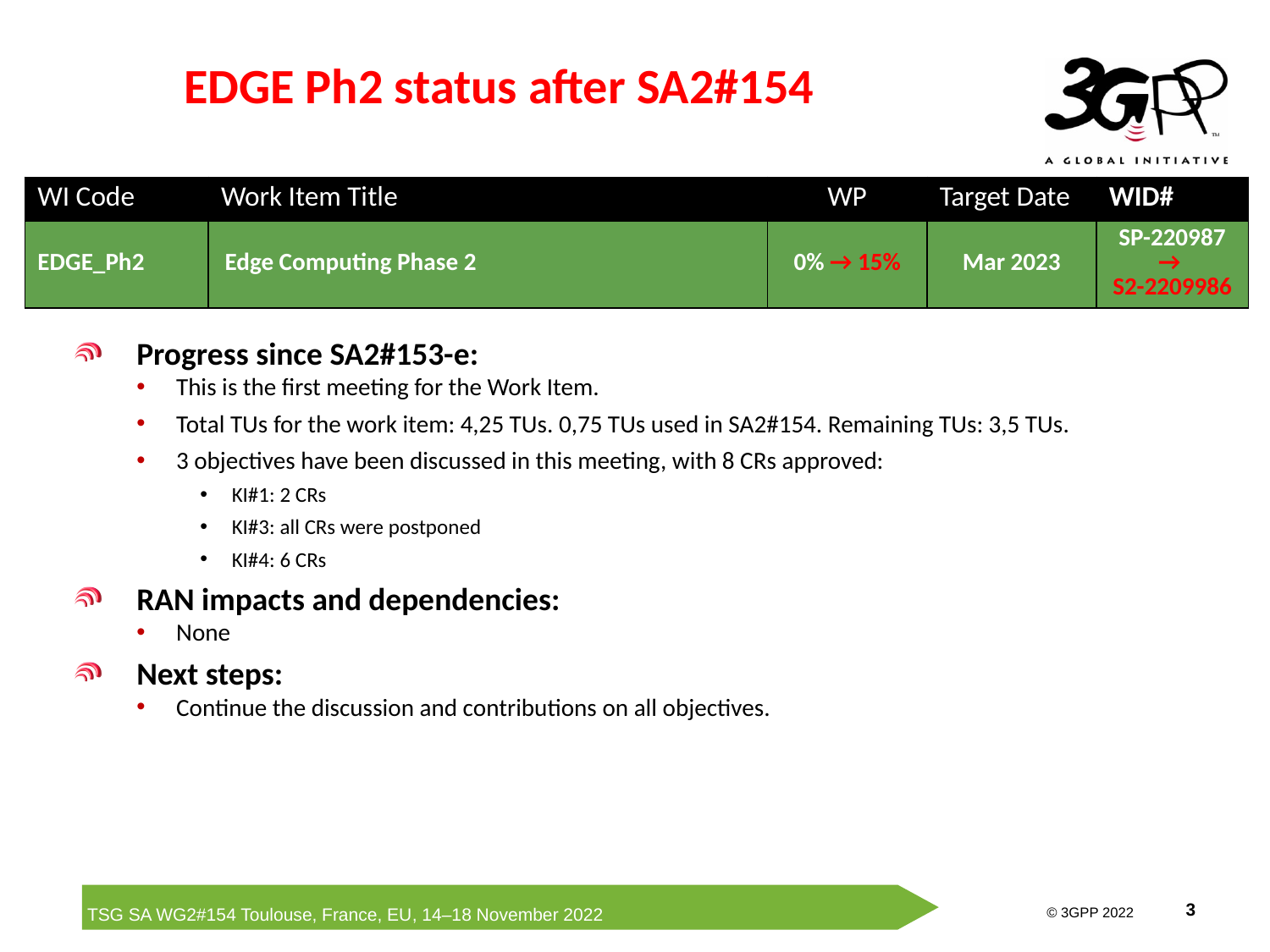

# EDGE Ph2 status after SA2#154
| WI Code | Work Item Title | WP | Target Date | WID# |
| --- | --- | --- | --- | --- |
| EDGE\_Ph2 | Edge Computing Phase 2 | 0% → 15% | Mar 2023 | SP-220987 → S2-2209986 |
Progress since SA2#153-e:
This is the first meeting for the Work Item.
Total TUs for the work item: 4,25 TUs. 0,75 TUs used in SA2#154. Remaining TUs: 3,5 TUs.
3 objectives have been discussed in this meeting, with 8 CRs approved:
KI#1: 2 CRs
KI#3: all CRs were postponed
KI#4: 6 CRs
RAN impacts and dependencies:
None
Next steps:
Continue the discussion and contributions on all objectives.